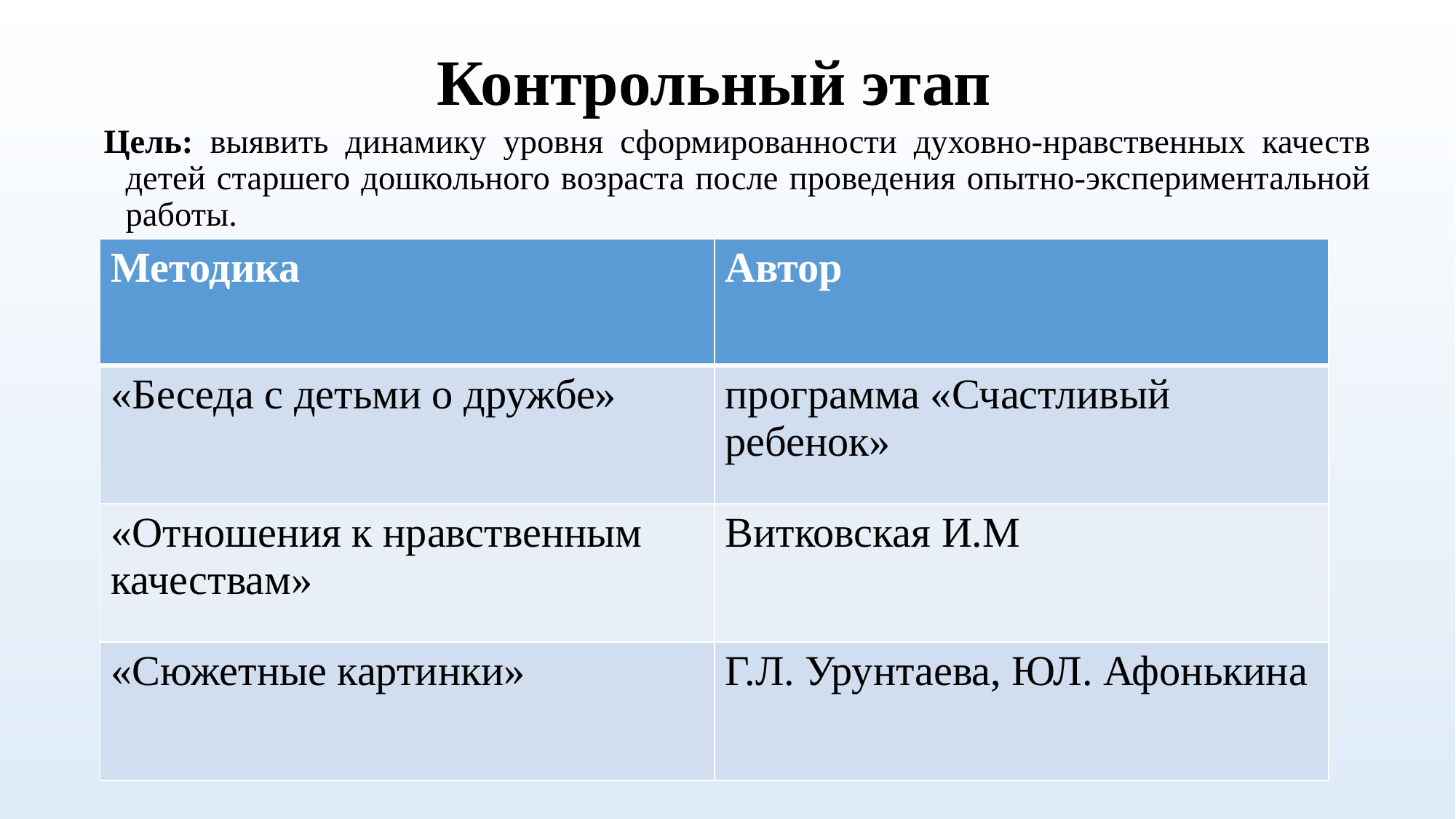

# Контрольный этап
Цель: выявить динамику уровня сформированности духовно-нравственных качеств детей старшего дошкольного возраста после проведения опытно-экспериментальной работы.
| Методика | Автор |
| --- | --- |
| «Беседа с детьми о дружбе» | программа «Счастливый ребенок» |
| «Отношения к нравственным качествам» | Витковская И.М |
| «Сюжетные картинки» | Г.Л. Урунтаева, ЮЛ. Афонькина |